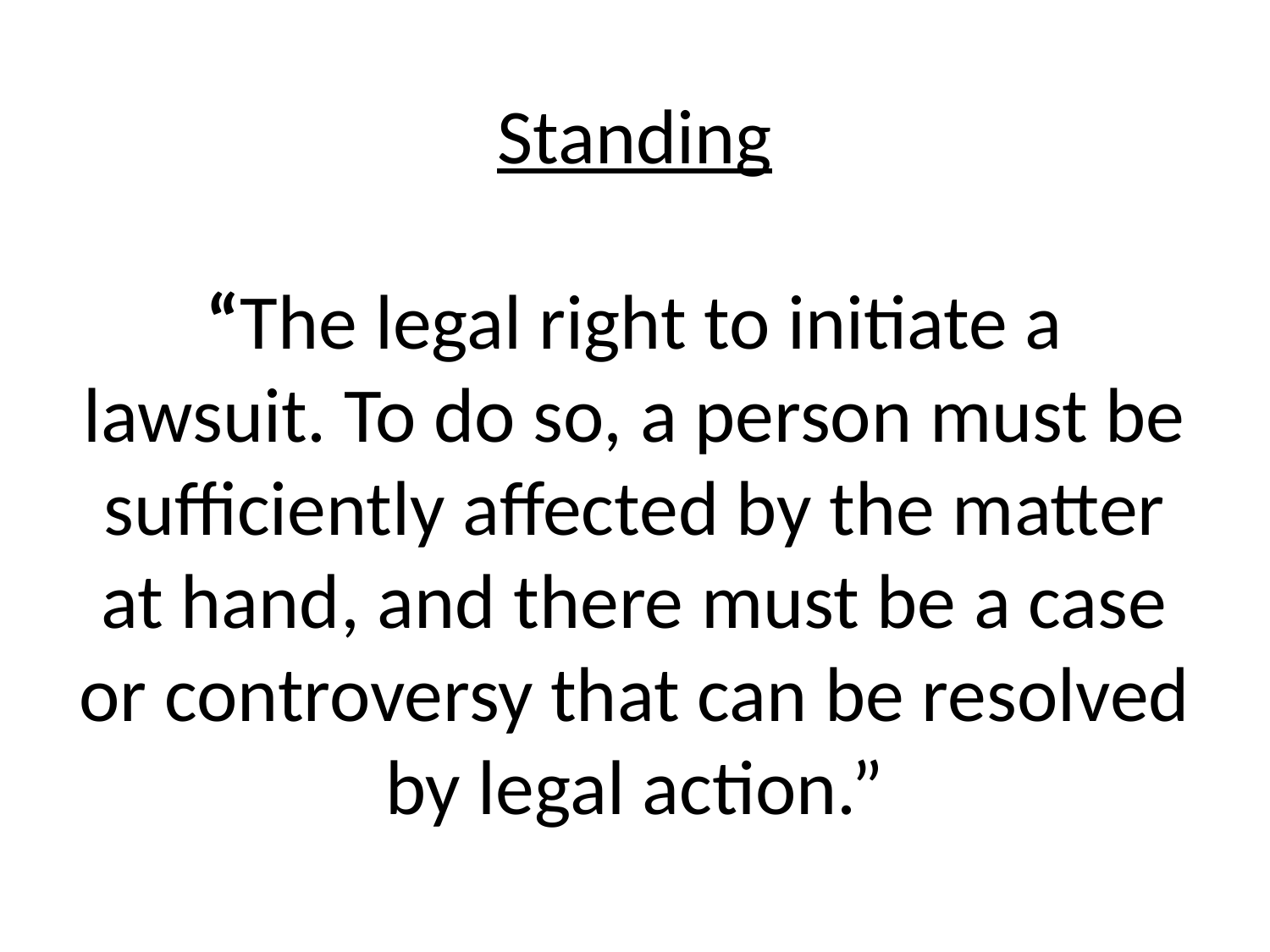

# Standing “The legal right to initiate a lawsuit. To do so, a person must be sufficiently affected by the matter at hand, and there must be a case or controversy that can be resolved by legal action.”